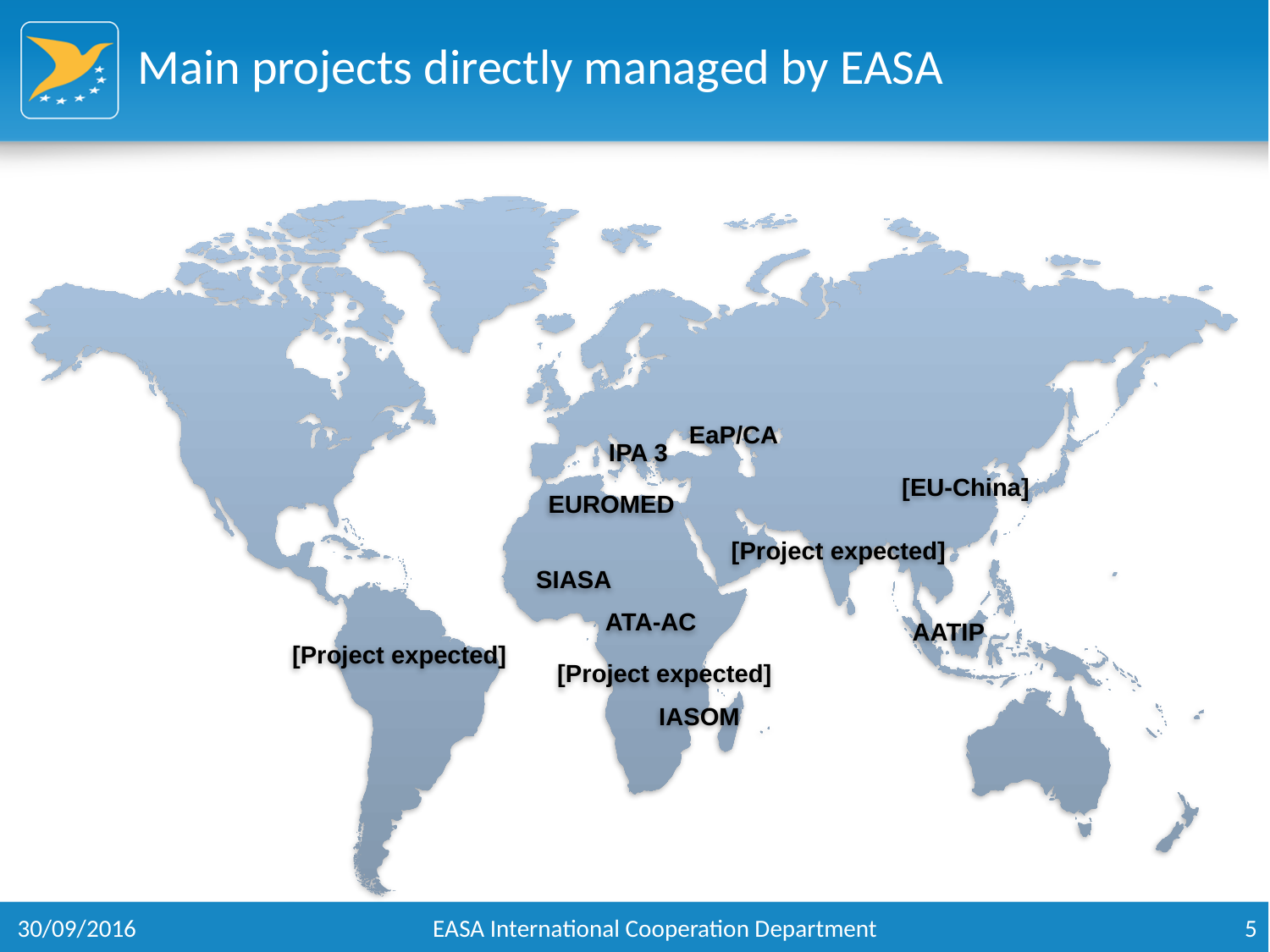

# Main projects directly managed by EASA

EaP/CA

IPA 3

[EU-China]

EUROMED

[Project expected]

SIASA

ATA-AC

AATIP

[Project expected]

[Project expected]

IASOM

30/09/2016
EASA International Cooperation Department
5